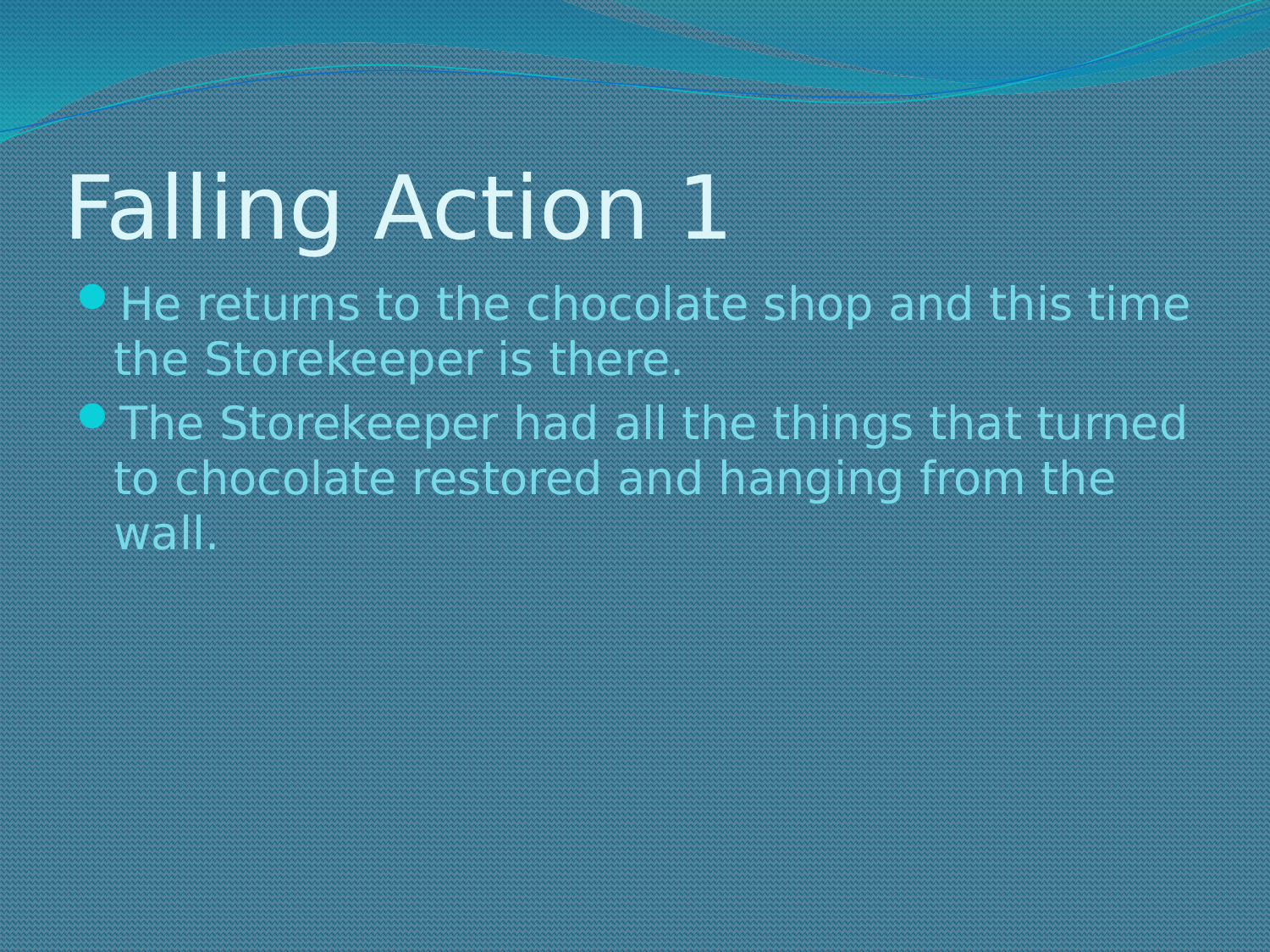

# Falling Action 1
He returns to the chocolate shop and this time the Storekeeper is there.
The Storekeeper had all the things that turned to chocolate restored and hanging from the wall.